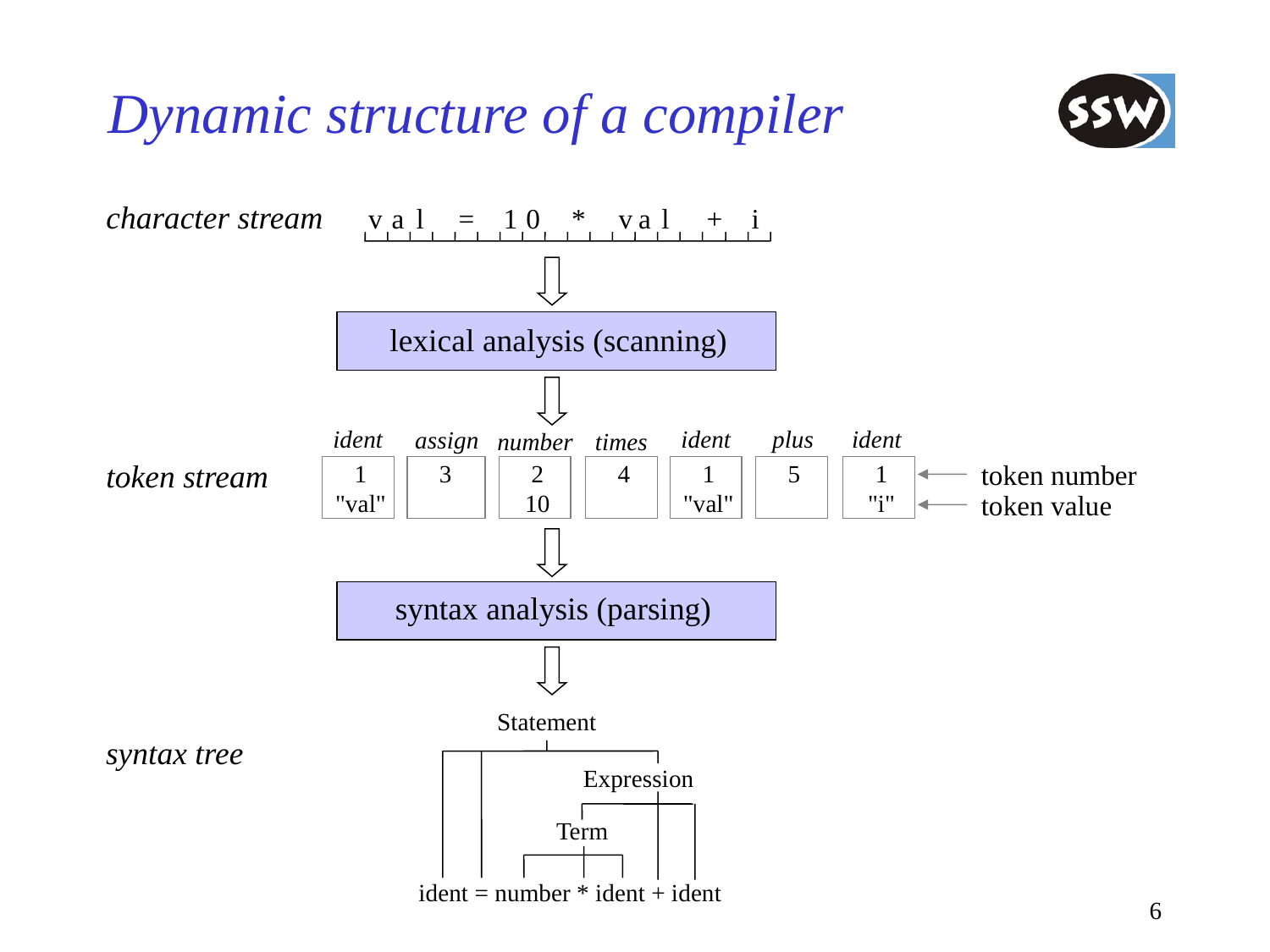

# Dynamic structure of a compiler
character stream
v
a
l
=
1
0
*
v
a
l
+
i

lexical analysis (scanning)

ident
ident
plus
ident
assign
number
times
token stream
token number
    1
"val"
    3

    2
10
    4

    1
"val"
    5

    1
"i"

token value

syntax analysis (parsing)

Statement
syntax tree

Expression

Term

ident = number * ident + ident
6